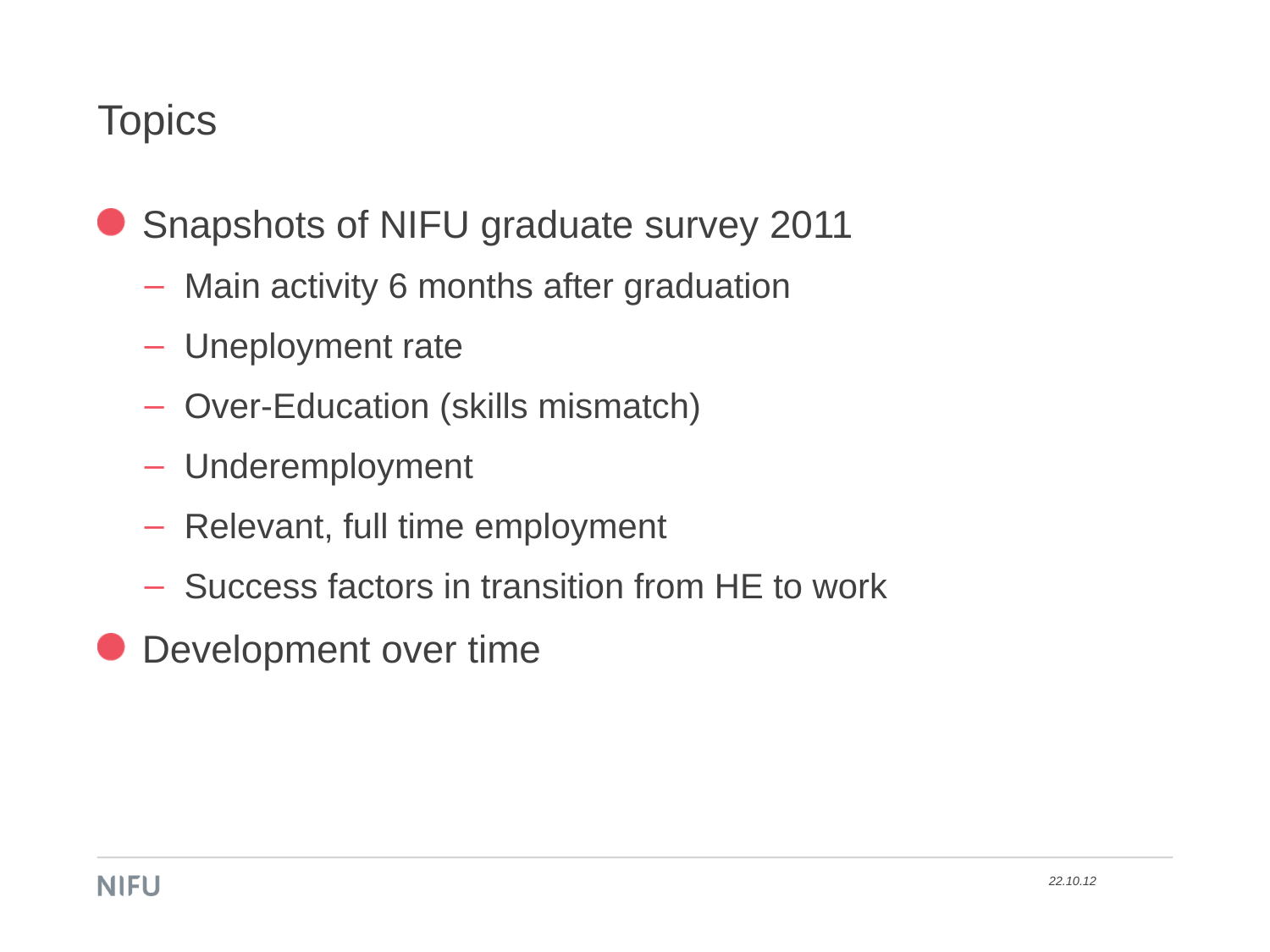

# Topics
Snapshots of NIFU graduate survey 2011
Main activity 6 months after graduation
Uneployment rate
Over-Education (skills mismatch)
Underemployment
Relevant, full time employment
Success factors in transition from HE to work
Development over time

22.10.12